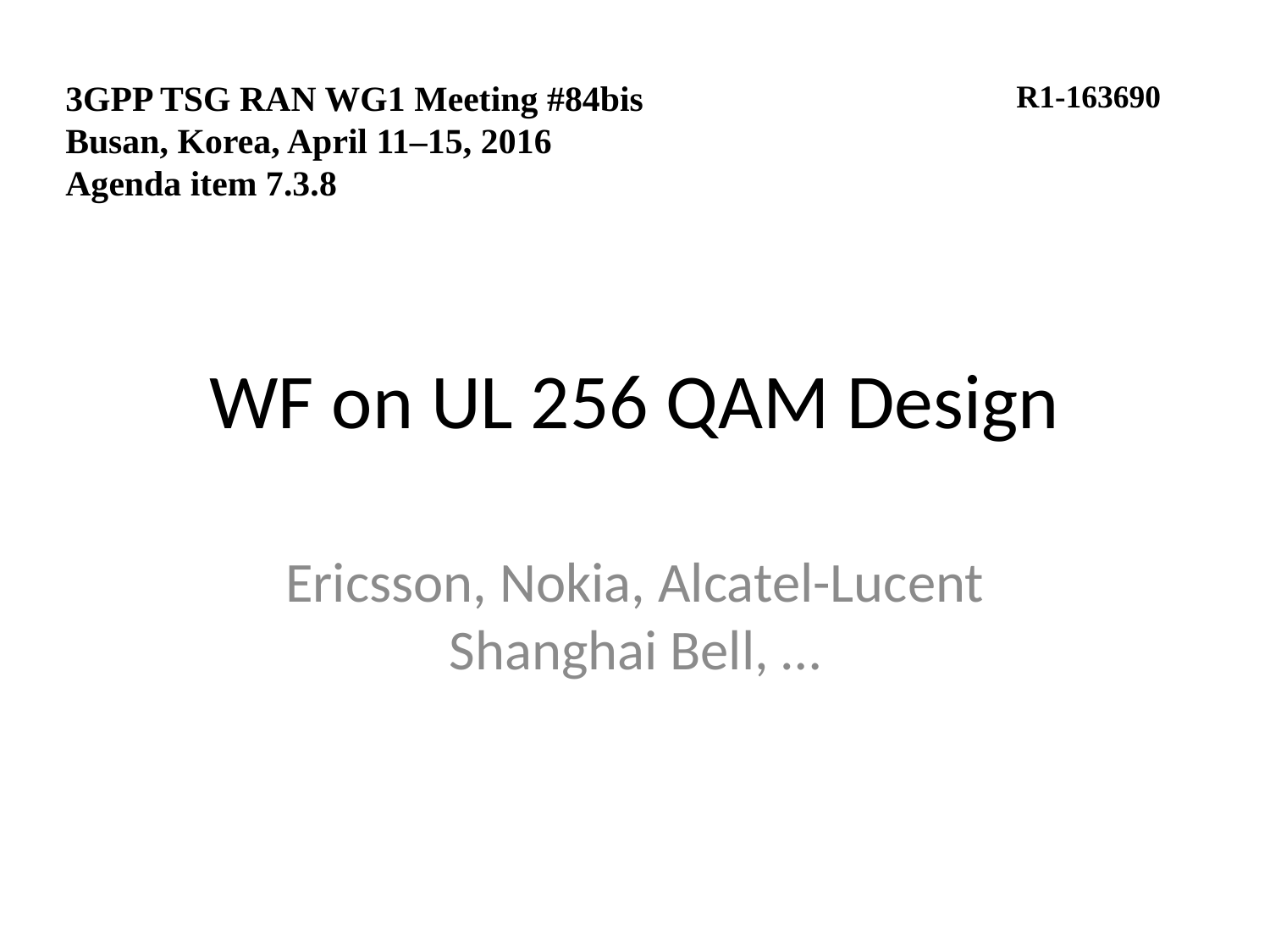

3GPP TSG RAN WG1 Meeting #84bis
Busan, Korea, April 11–15, 2016
Agenda item 7.3.8
R1-163690
# WF on UL 256 QAM Design
Ericsson, Nokia, Alcatel-Lucent Shanghai Bell, …